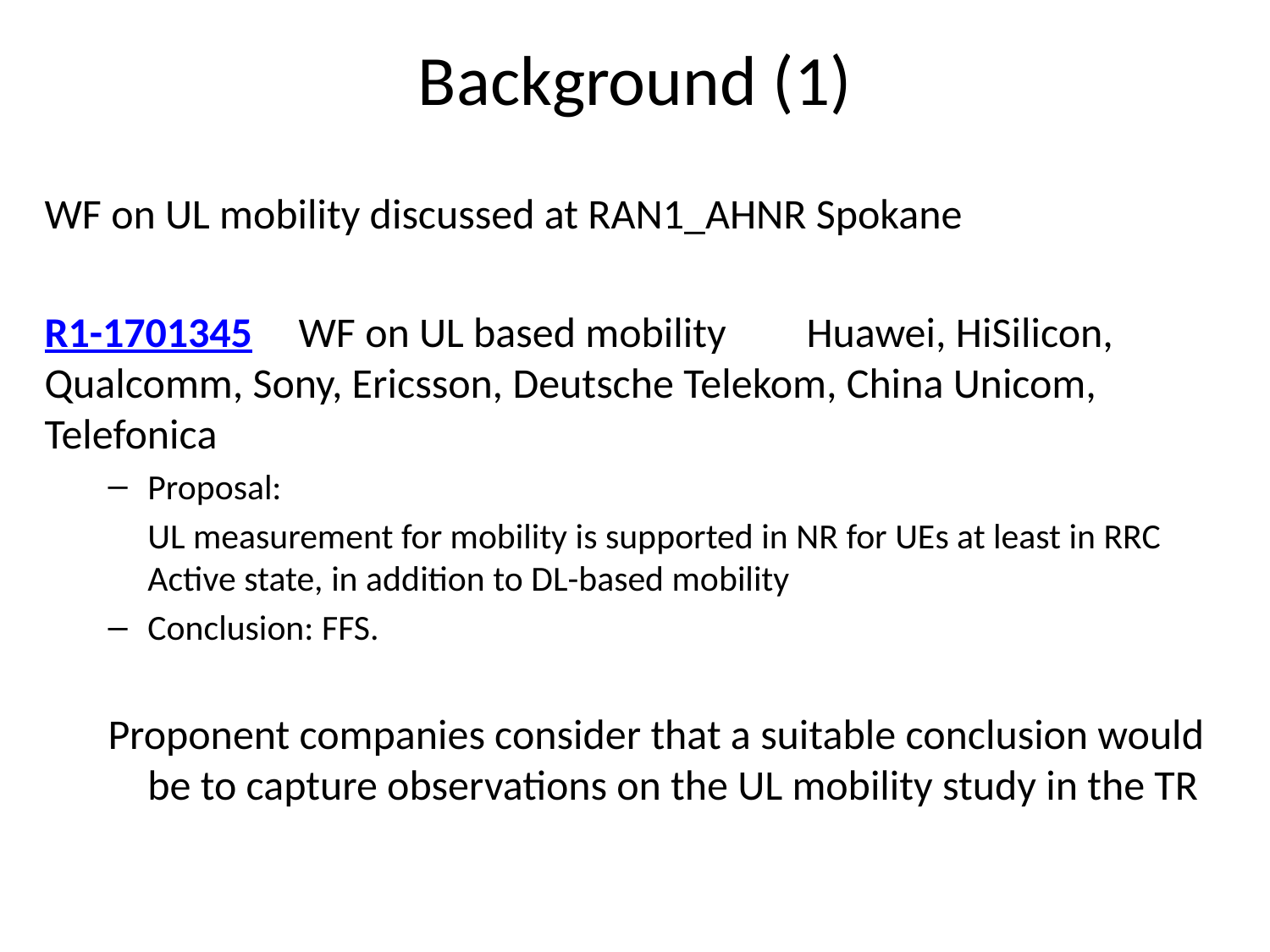

Background (1)
WF on UL mobility discussed at RAN1_AHNR Spokane

R1-1701345	WF on UL based mobility	Huawei, HiSilicon, Qualcomm, Sony, Ericsson, Deutsche Telekom, China Unicom, Telefonica
Proposal:
	UL measurement for mobility is supported in NR for UEs at least in RRC Active state, in addition to DL-based mobility
Conclusion: FFS.

Proponent companies consider that a suitable conclusion would be to capture observations on the UL mobility study in the TR